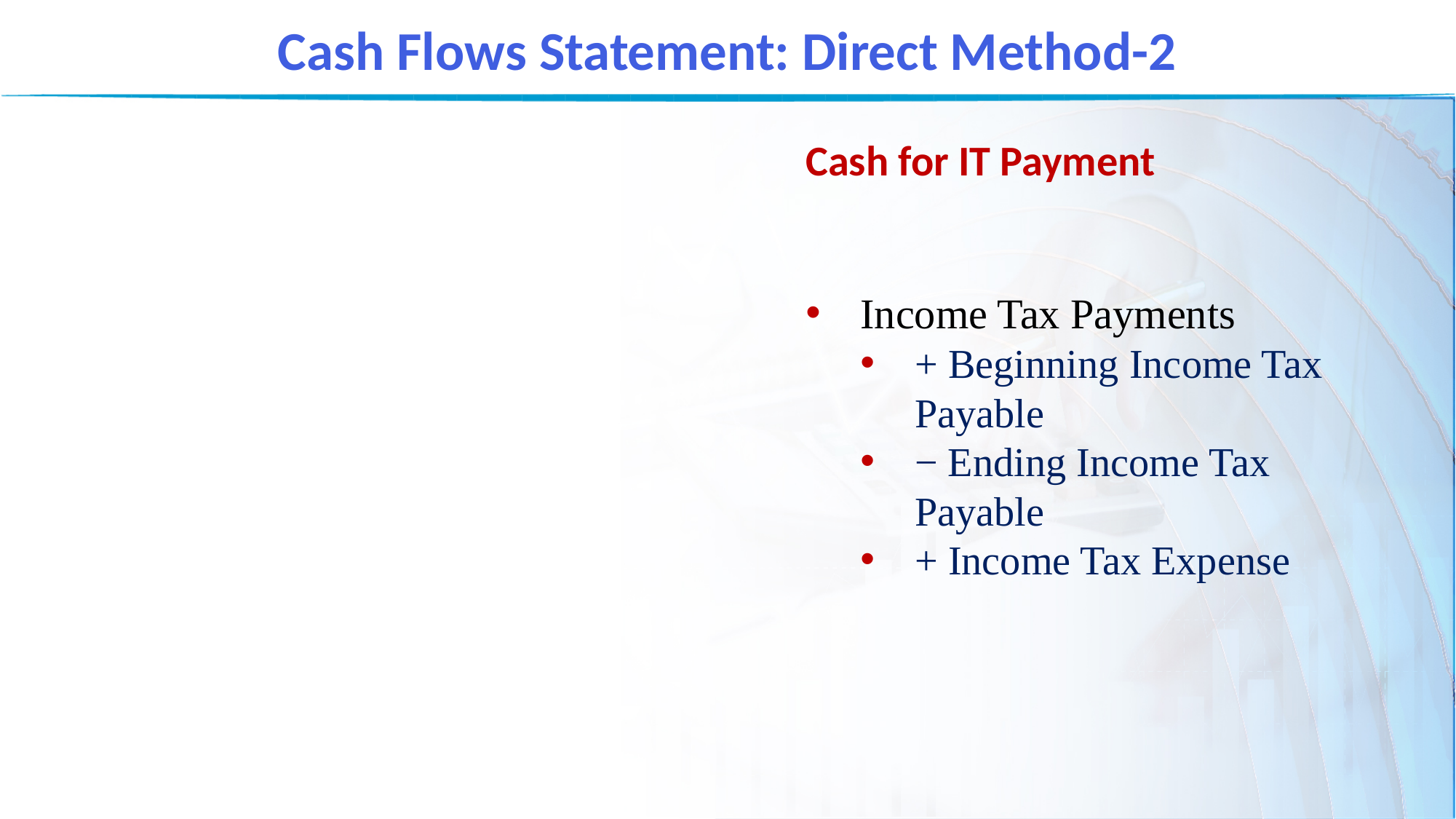

Cash Flows Statement: Direct Method-2
Cash for IT Payment

Income Tax Payments
+ Beginning Income Tax Payable
− Ending Income Tax Payable
+ Income Tax Expense